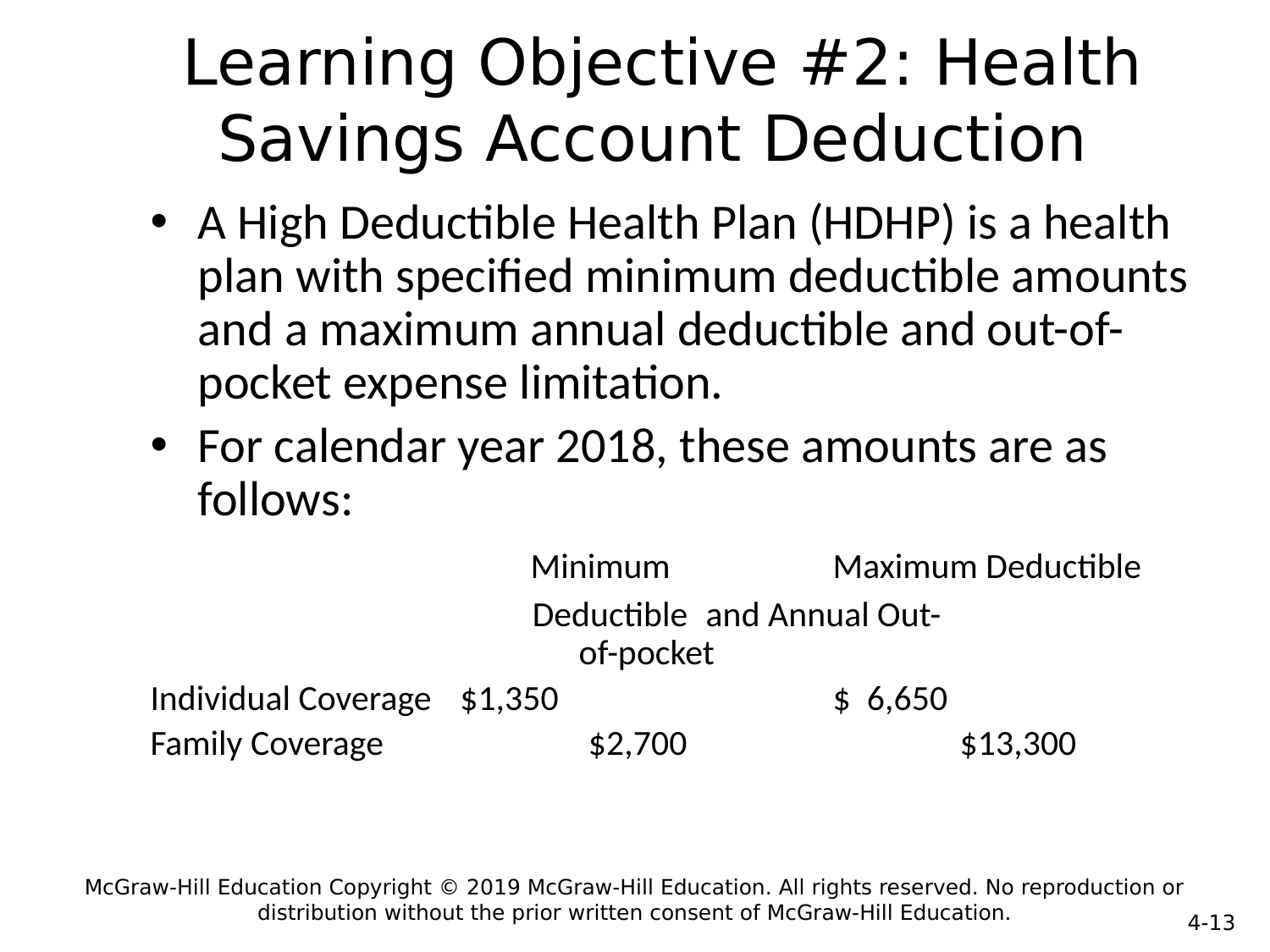

# Learning Objective #2: Health Savings Account Deduction
A High Deductible Health Plan (HDHP) is a health plan with specified minimum deductible amounts and a maximum annual deductible and out-of-pocket expense limitation.
For calendar year 2018, these amounts are as follows:
			       Minimum		Maximum Deductible
			          Deductible 	and Annual Out-						of-pocket
Individual Coverage	 $1,350	 		$  6,650
Family Coverage	                 $2,700	 		$13,300
McGraw-Hill Education Copyright © 2019 McGraw-Hill Education. All rights reserved. No reproduction or distribution without the prior written consent of McGraw-Hill Education.
4-13